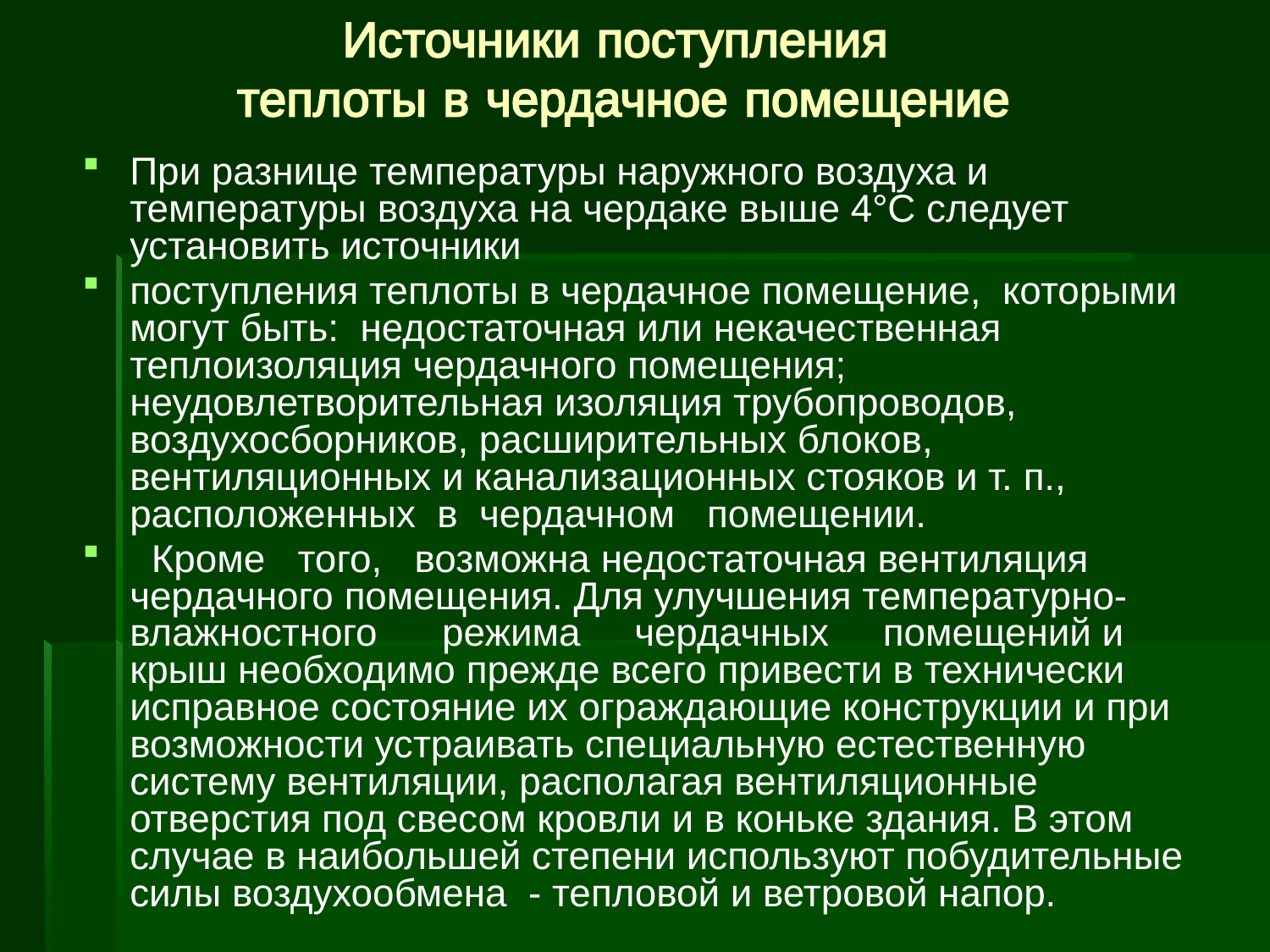

# Источники поступления теплоты в чердачное помещение
При разнице температуры наружного воздуха и температуры воздуха на чердаке выше 4°С следует установить источники
поступления теплоты в чердачное помещение,  которыми  могут быть:  недостаточная или некачественная теплоизоляция чердачного помещения; неудовлетворительная изоляция трубопроводов, воздухосборников, расширительных блоков, вентиляционных и канализационных стояков и т. п., расположенных  в  чердачном   помещении.
  Кроме   того,   возможна недостаточная вентиляция чердачного помещения. Для улучшения температурно-влажностного      режима     чердачных     помещений и крыш необходимо прежде всего привести в технически исправное состояние их ограждающие конструкции и при возможности устраивать специальную естественную систему вентиляции, располагая вентиляционные отверстия под свесом кровли и в коньке здания. В этом случае в наибольшей степени используют побудительные силы воздухообмена  - тепловой и ветровой напор.